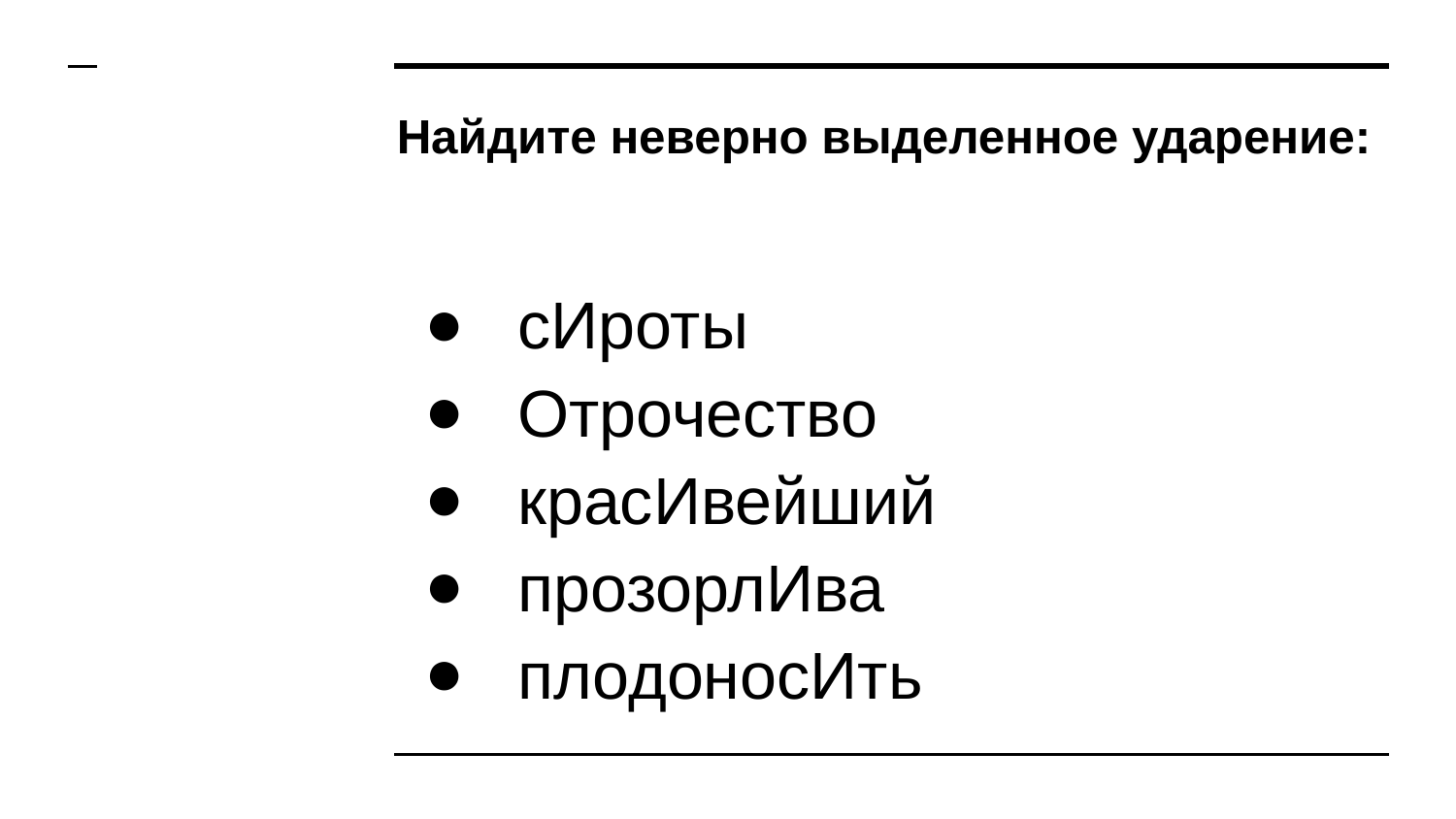

# Найдите неверно выделенное ударение:
сИроты
Отрочество
красИвейший
прозорлИва
плодоносИть